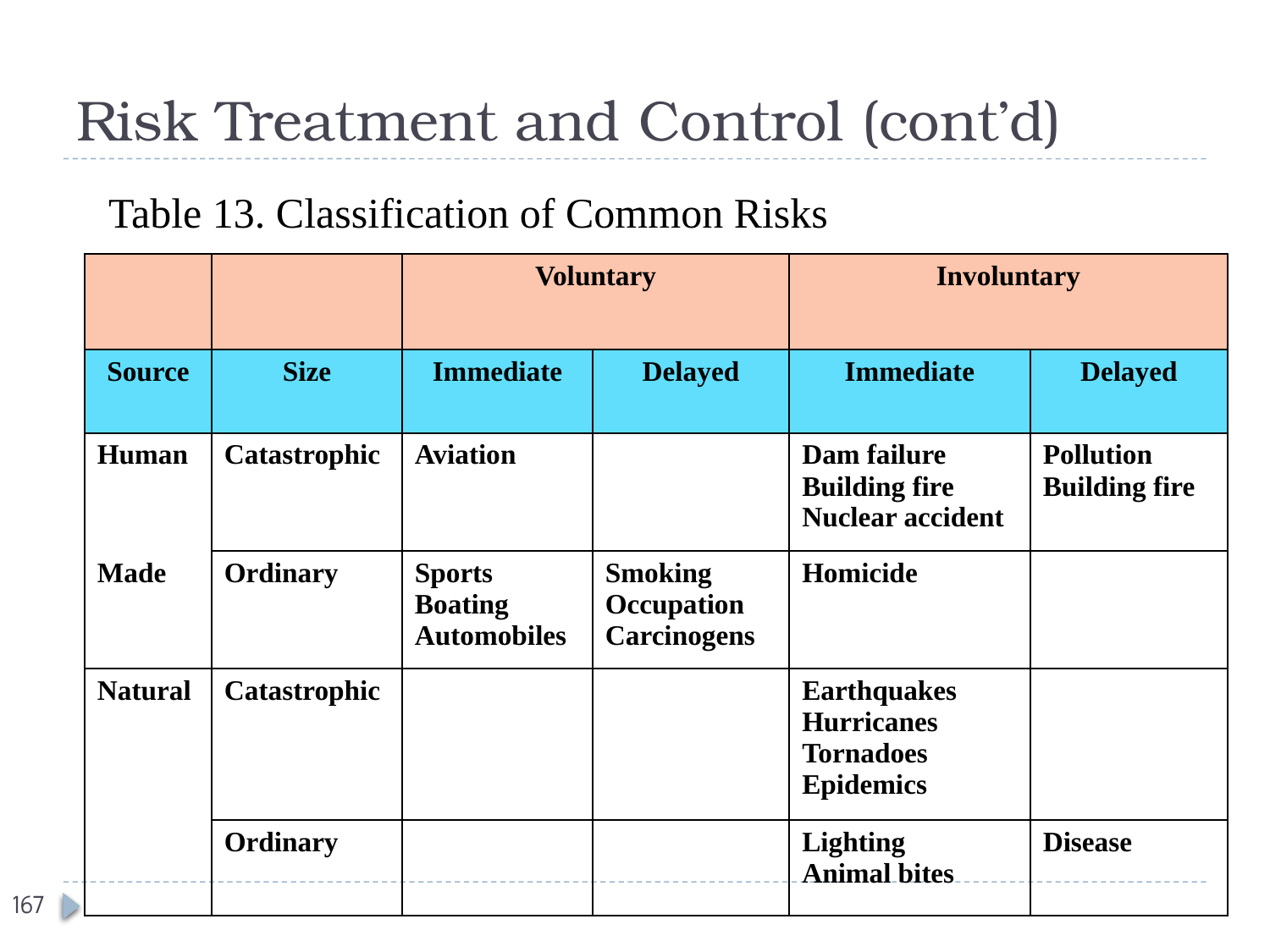

# Risk Treatment and Control (cont’d)
Table 13. Classification of Common Risks
|  |  | Voluntary |  | Involuntary |  |
| --- | --- | --- | --- | --- | --- |
| Source | Size | Immediate | Delayed | Immediate | Delayed |
| Human | Catastrophic | Aviation |  | Dam failure Building fire Nuclear accident | Pollution Building fire |
| Made | Ordinary | Sports Boating Automobiles | Smoking Occupation Carcinogens | Homicide |  |
| Natural | Catastrophic |  |  | Earthquakes Hurricanes Tornadoes Epidemics |  |
|  | Ordinary |  |  | Lighting Animal bites | Disease |
167